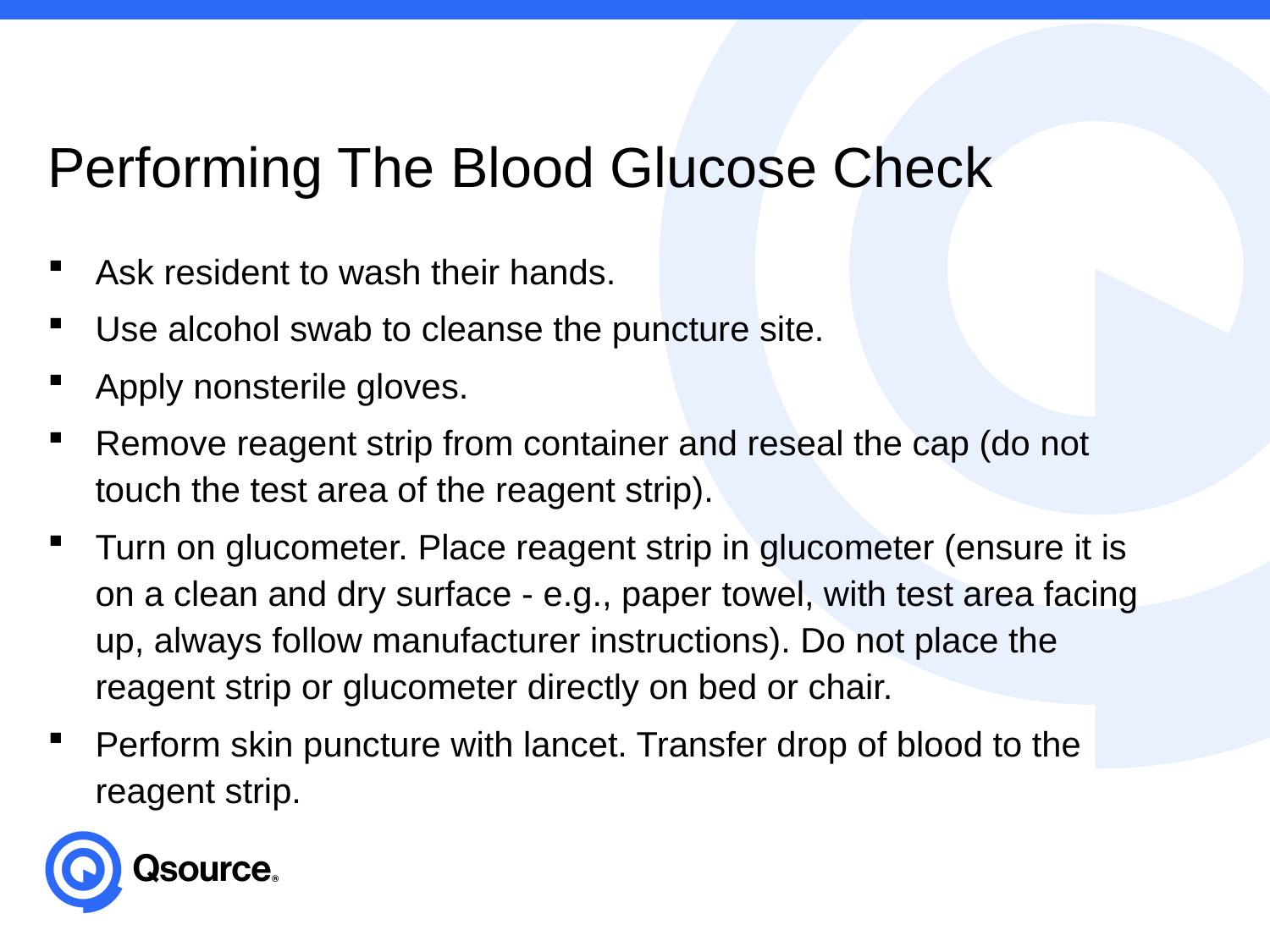

# Performing The Blood Glucose Check
Ask resident to wash their hands.
Use alcohol swab to cleanse the puncture site.
Apply nonsterile gloves.
Remove reagent strip from container and reseal the cap (do not touch the test area of the reagent strip).
Turn on glucometer. Place reagent strip in glucometer (ensure it is on a clean and dry surface - e.g., paper towel, with test area facing up, always follow manufacturer instructions). Do not place the reagent strip or glucometer directly on bed or chair.
Perform skin puncture with lancet. Transfer drop of blood to the reagent strip.